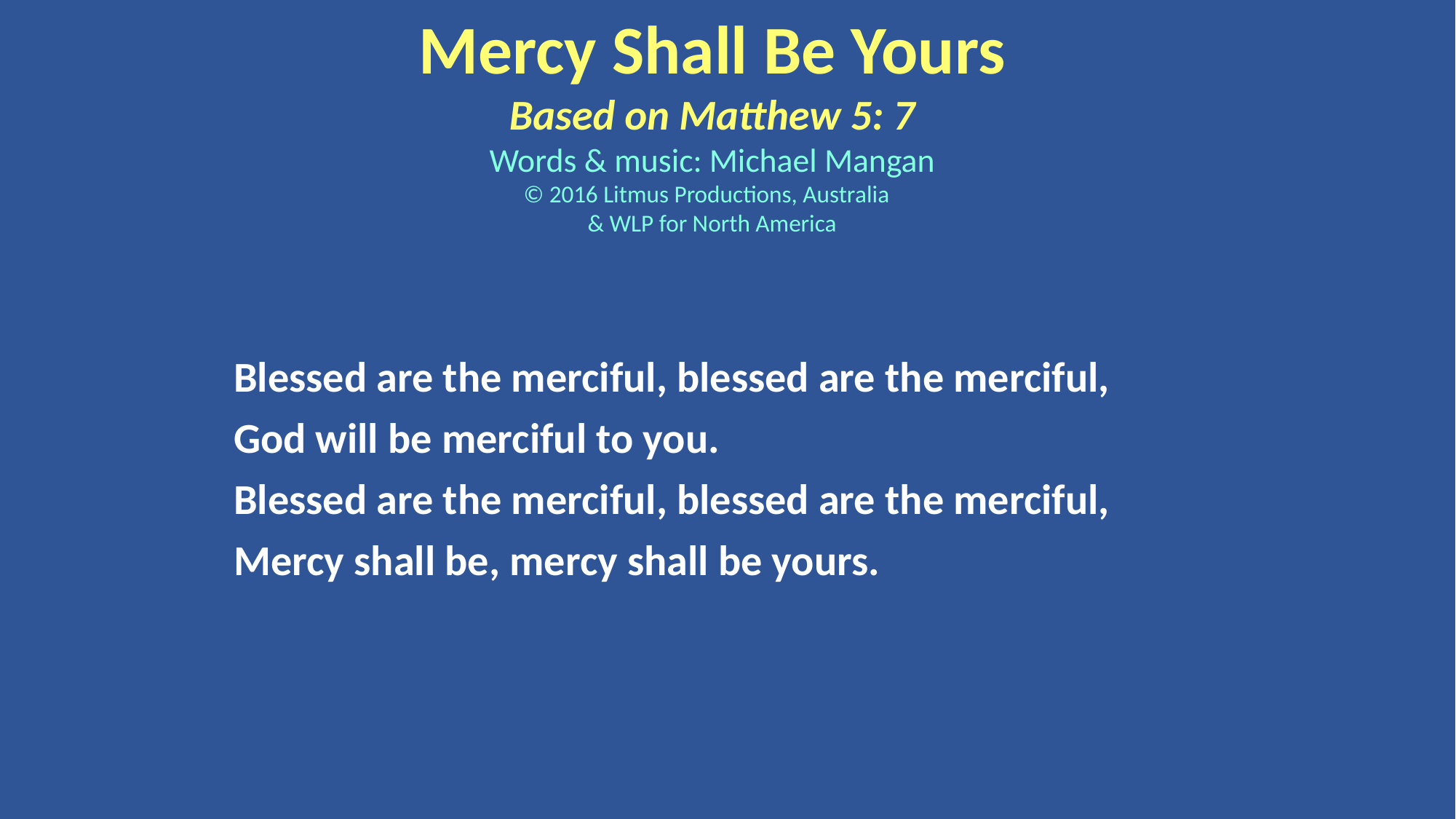

Mercy Shall Be Yours
Based on Matthew 5: 7
Words & music: Michael Mangan
© 2016 Litmus Productions, Australia
& WLP for North America
Blessed are the merciful, blessed are the merciful,
God will be merciful to you.
Blessed are the merciful, blessed are the merciful,
Mercy shall be, mercy shall be yours.